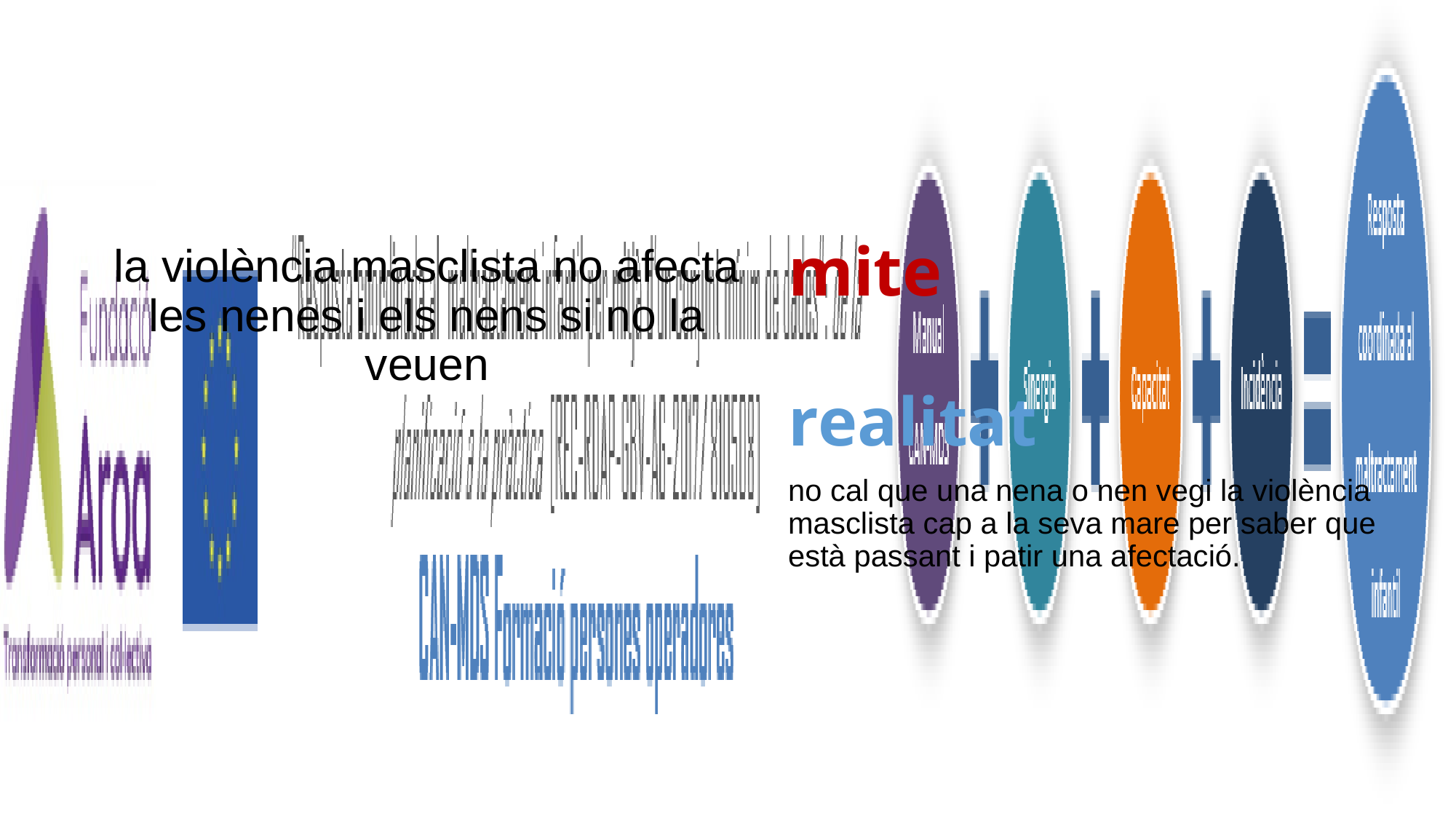

mite
la violència masclista no afecta les nenes i els nens si no la veuen
realitat
no cal que una nena o nen vegi la violència masclista cap a la seva mare per saber que està passant i patir una afectació.